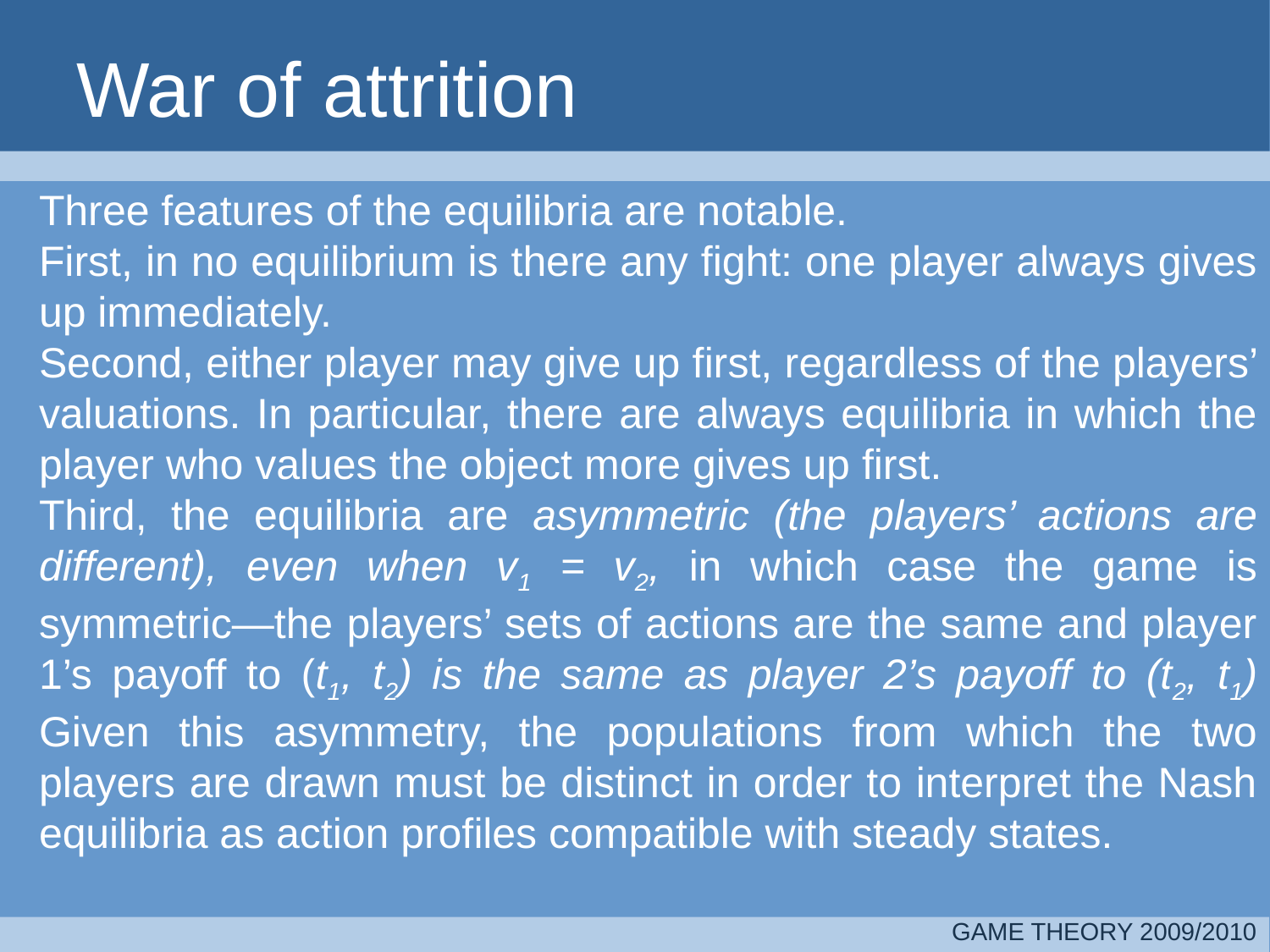

# War of attrition
Three features of the equilibria are notable.
First, in no equilibrium is there any fight: one player always gives up immediately.
Second, either player may give up first, regardless of the players’ valuations. In particular, there are always equilibria in which the player who values the object more gives up first.
Third, the equilibria are asymmetric (the players’ actions are different), even when v1 = v2, in which case the game is symmetric—the players’ sets of actions are the same and player 1’s payoff to (t1, t2) is the same as player 2’s payoff to (t2, t1) Given this asymmetry, the populations from which the two players are drawn must be distinct in order to interpret the Nash equilibria as action profiles compatible with steady states.

GAME THEORY 2009/2010